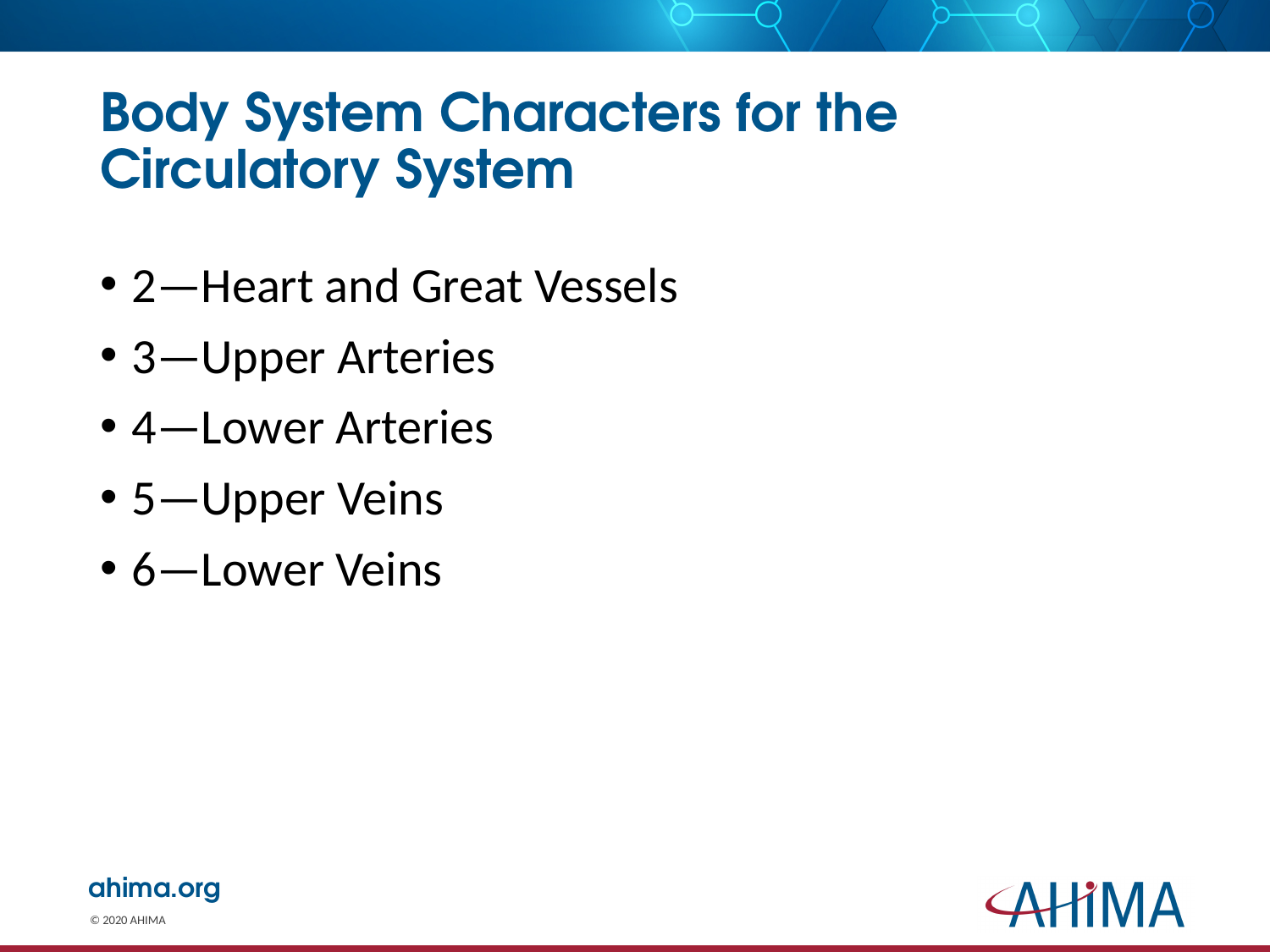

# Body System Characters for the Circulatory System
2—Heart and Great Vessels
3—Upper Arteries
4—Lower Arteries
5—Upper Veins
6—Lower Veins